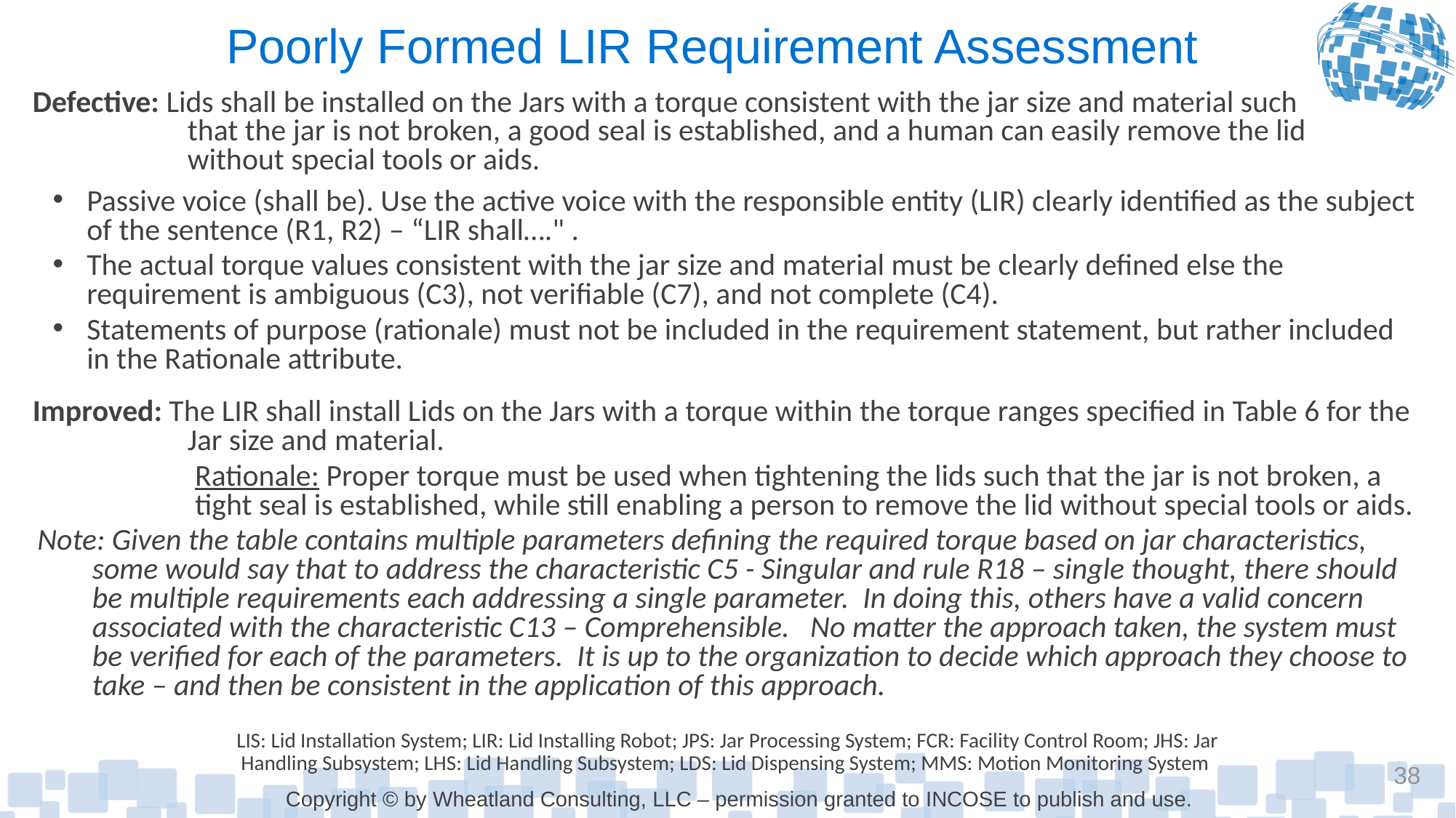

# Poorly Formed LIR Requirement Assessment
Defective: Lids shall be installed on the Jars with a torque consistent with the jar size and material such
that the jar is not broken, a good seal is established, and a human can easily remove the lid
without special tools or aids.
Passive voice (shall be). Use the active voice with the responsible entity (LIR) clearly identified as the subject of the sentence (R1, R2) – “LIR shall…." .
The actual torque values consistent with the jar size and material must be clearly defined else the requirement is ambiguous (C3), not verifiable (C7), and not complete (C4).
Statements of purpose (rationale) must not be included in the requirement statement, but rather included in the Rationale attribute.

Improved: The LIR shall install Lids on the Jars with a torque within the torque ranges specified in Table 6 for the Jar size and material.
	Rationale: Proper torque must be used when tightening the lids such that the jar is not broken, a tight seal is established, while still enabling a person to remove the lid without special tools or aids.
Note: Given the table contains multiple parameters defining the required torque based on jar characteristics, some would say that to address the characteristic C5 - Singular and rule R18 – single thought, there should be multiple requirements each addressing a single parameter.  In doing this, others have a valid concern associated with the characteristic C13 – Comprehensible.   No matter the approach taken, the system must be verified for each of the parameters.  It is up to the organization to decide which approach they choose to take – and then be consistent in the application of this approach.

LIS: Lid Installation System; LIR: Lid Installing Robot; JPS: Jar Processing System; FCR: Facility Control Room; JHS: Jar Handling Subsystem; LHS: Lid Handling Subsystem; LDS: Lid Dispensing System; MMS: Motion Monitoring System
38
Copyright © by Wheatland Consulting, LLC – permission granted to INCOSE to publish and use.